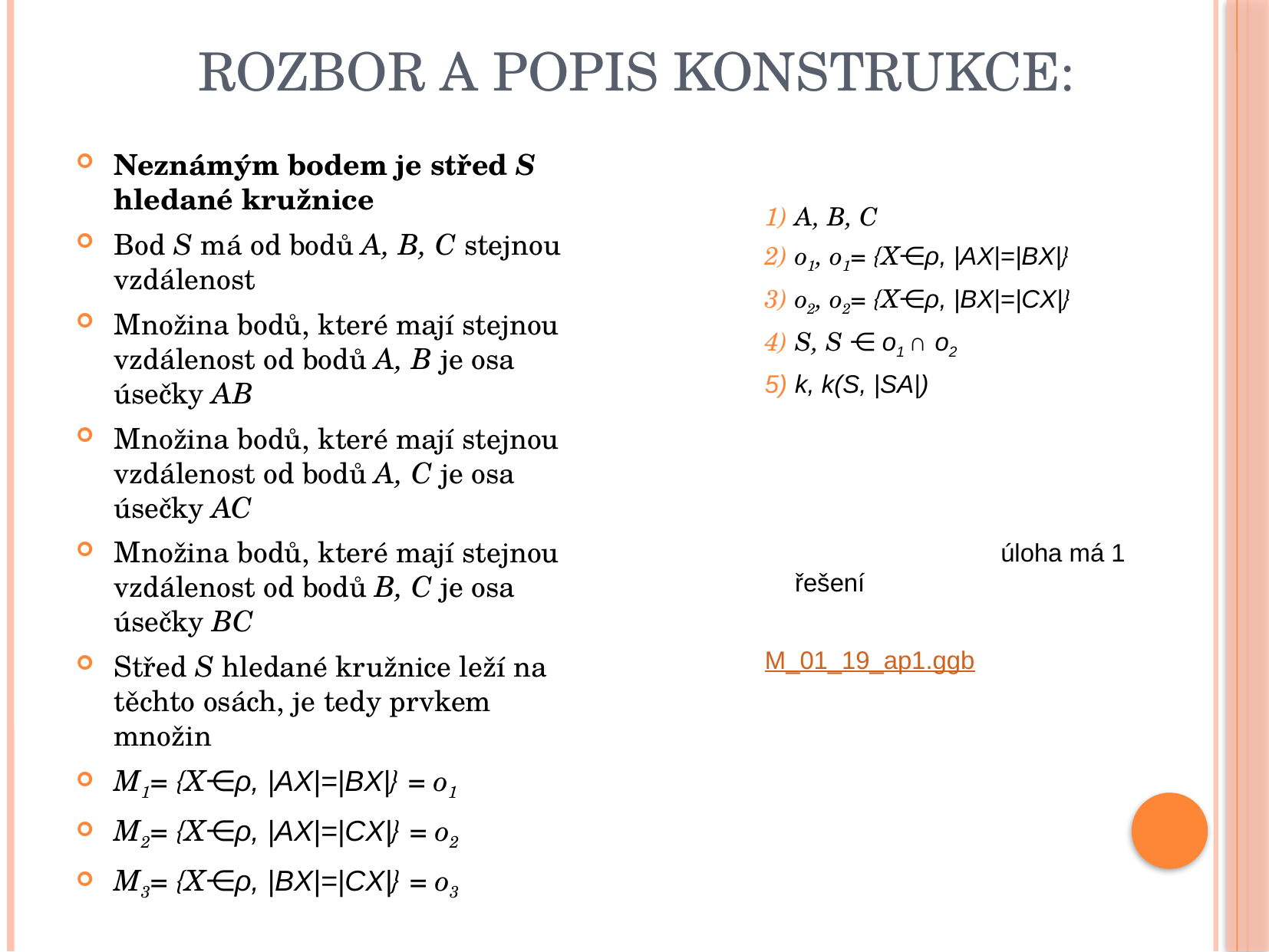

Rozbor a popis konstrukce:
Neznámým bodem je střed S hledané kružnice
Bod S má od bodů A, B, C stejnou vzdálenost
Množina bodů, které mají stejnou vzdálenost od bodů A, B je osa  úsečky AB
Množina bodů, které mají stejnou vzdálenost od bodů A, C je osa úsečky AC
Množina bodů, které mají stejnou vzdálenost od bodů B, C je osa úsečky BC
Střed S hledané kružnice leží na těchto osách, je tedy prvkem množin
M1= {X⋲ρ, |AX|=|BX|} = o1
M2= {X⋲ρ, |AX|=|CX|} = o2
M3= {X⋲ρ, |BX|=|CX|} = o3
A, B, C
o1, o1= {X⋲ρ, |AX|=|BX|}
o2, o2= {X⋲ρ, |BX|=|CX|}
S, S ⋲ o1 ∩  o2
k, k(S, |SA|)

                                                                                                                                                                                          úloha má 1 řešení

M_01_19_ap1.ggb